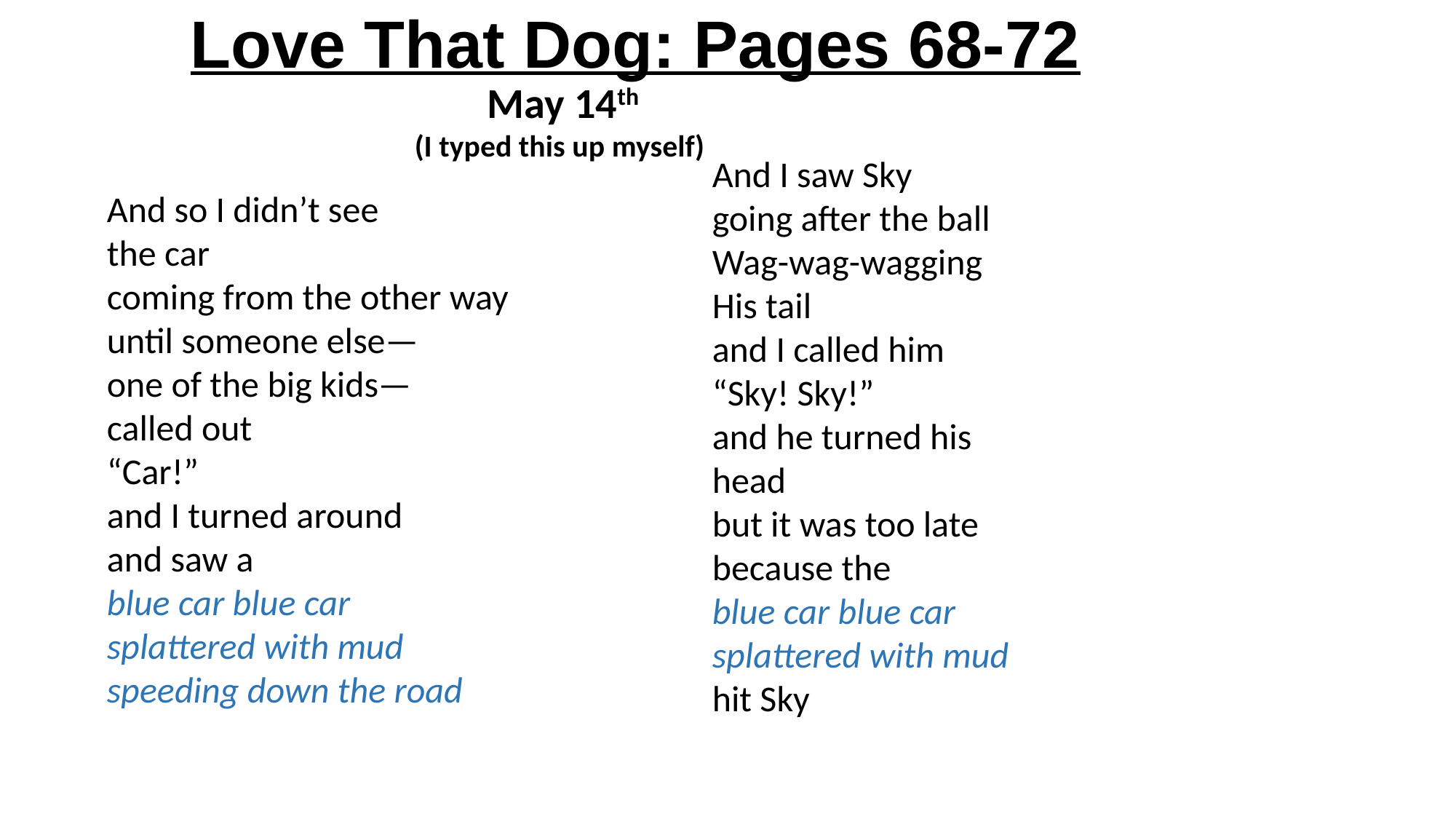

# Love That Dog: Pages 68-72
May 14th
(I typed this up myself)
And I saw Sky
going after the ball
Wag-wag-wagging
His tail
and I called him
“Sky! Sky!”
and he turned his
head
but it was too late
because the
blue car blue car
splattered with mud
hit Sky
And so I didn’t see
the car
coming from the other way
until someone else—
one of the big kids—
called out
“Car!”
and I turned around
and saw a
blue car blue car
splattered with mud
speeding down the road